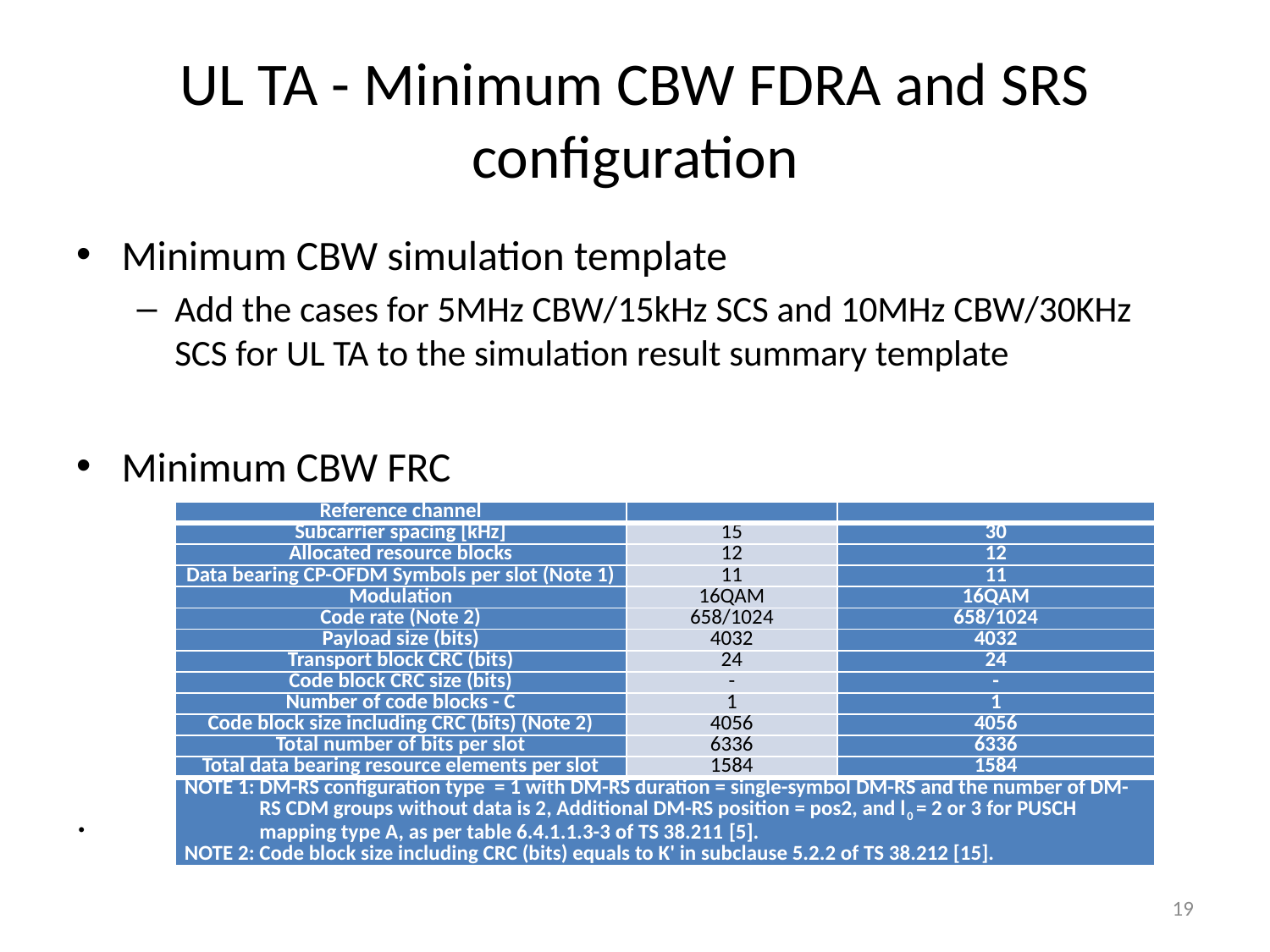

# UL TA - Minimum CBW FDRA and SRS configuration
Minimum CBW simulation template
Add the cases for 5MHz CBW/15kHz SCS and 10MHz CBW/30KHz SCS for UL TA to the simulation result summary template

Minimum CBW FRC

.
| Reference channel |  |  |
| --- | --- | --- |
| Subcarrier spacing [kHz] | 15 | 30 |
| Allocated resource blocks | 12 | 12 |
| Data bearing CP-OFDM Symbols per slot (Note 1) | 11 | 11 |
| Modulation | 16QAM | 16QAM |
| Code rate (Note 2) | 658/1024 | 658/1024 |
| Payload size (bits) | 4032 | 4032 |
| Transport block CRC (bits) | 24 | 24 |
| Code block CRC size (bits) | - | - |
| Number of code blocks - C | 1 | 1 |
| Code block size including CRC (bits) (Note 2) | 4056 | 4056 |
| Total number of bits per slot | 6336 | 6336 |
| Total data bearing resource elements per slot | 1584 | 1584 |
| NOTE 1: DM-RS configuration type = 1 with DM-RS duration = single-symbol DM-RS and the number of DM-RS CDM groups without data is 2, Additional DM-RS position = pos2, and l0 = 2 or 3 for PUSCH mapping type A, as per table 6.4.1.1.3-3 of TS 38.211 [5]. NOTE 2: Code block size including CRC (bits) equals to K' in subclause 5.2.2 of TS 38.212 [15]. |  |  |
19